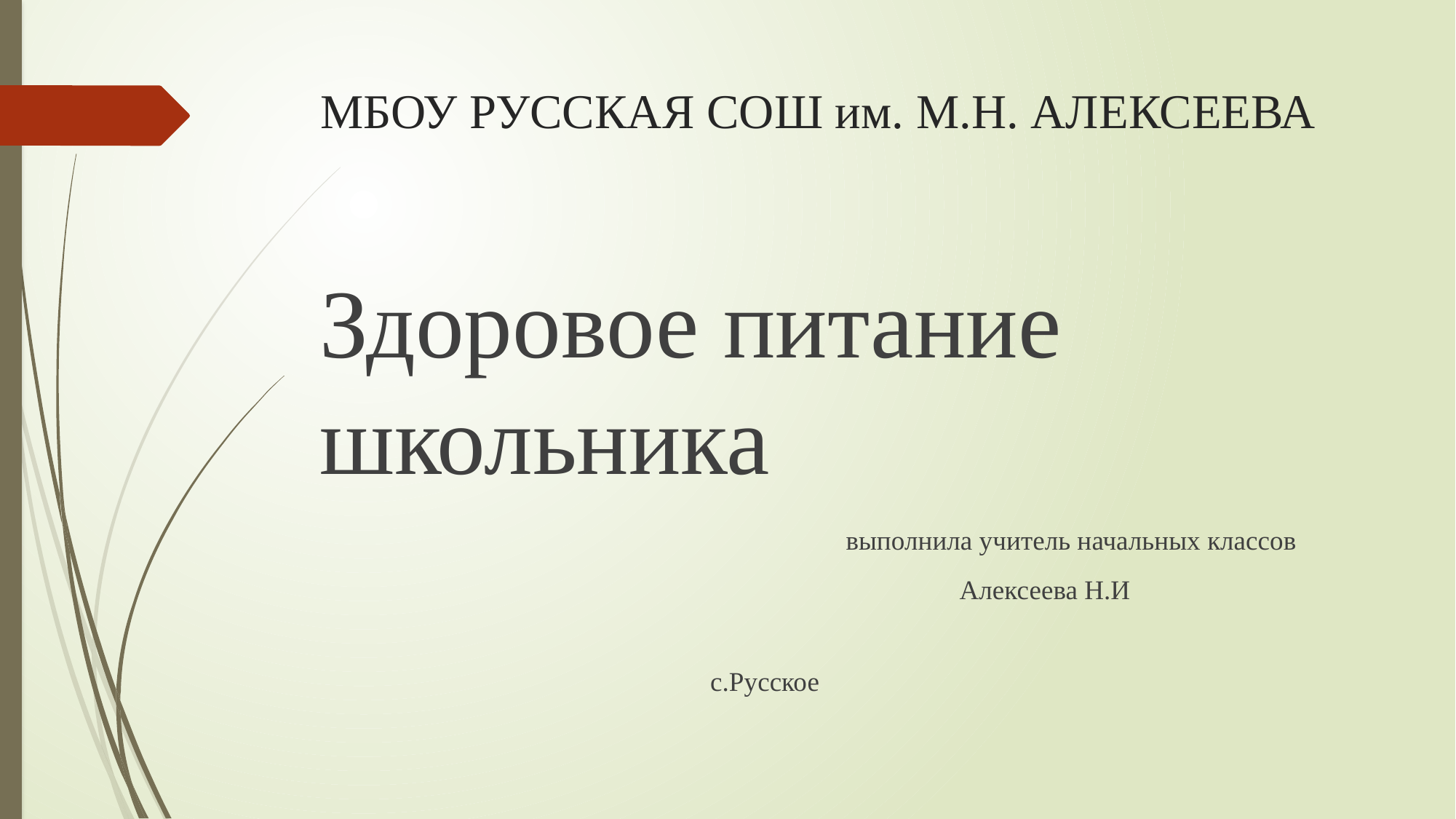

# МБОУ РУССКАЯ СОШ им. М.Н. АЛЕКСЕЕВА
Здоровое питание школьника
                                                 выполнила учитель начальных классов
                                                                                               Алексеева Н.И

                                                          с.Русское